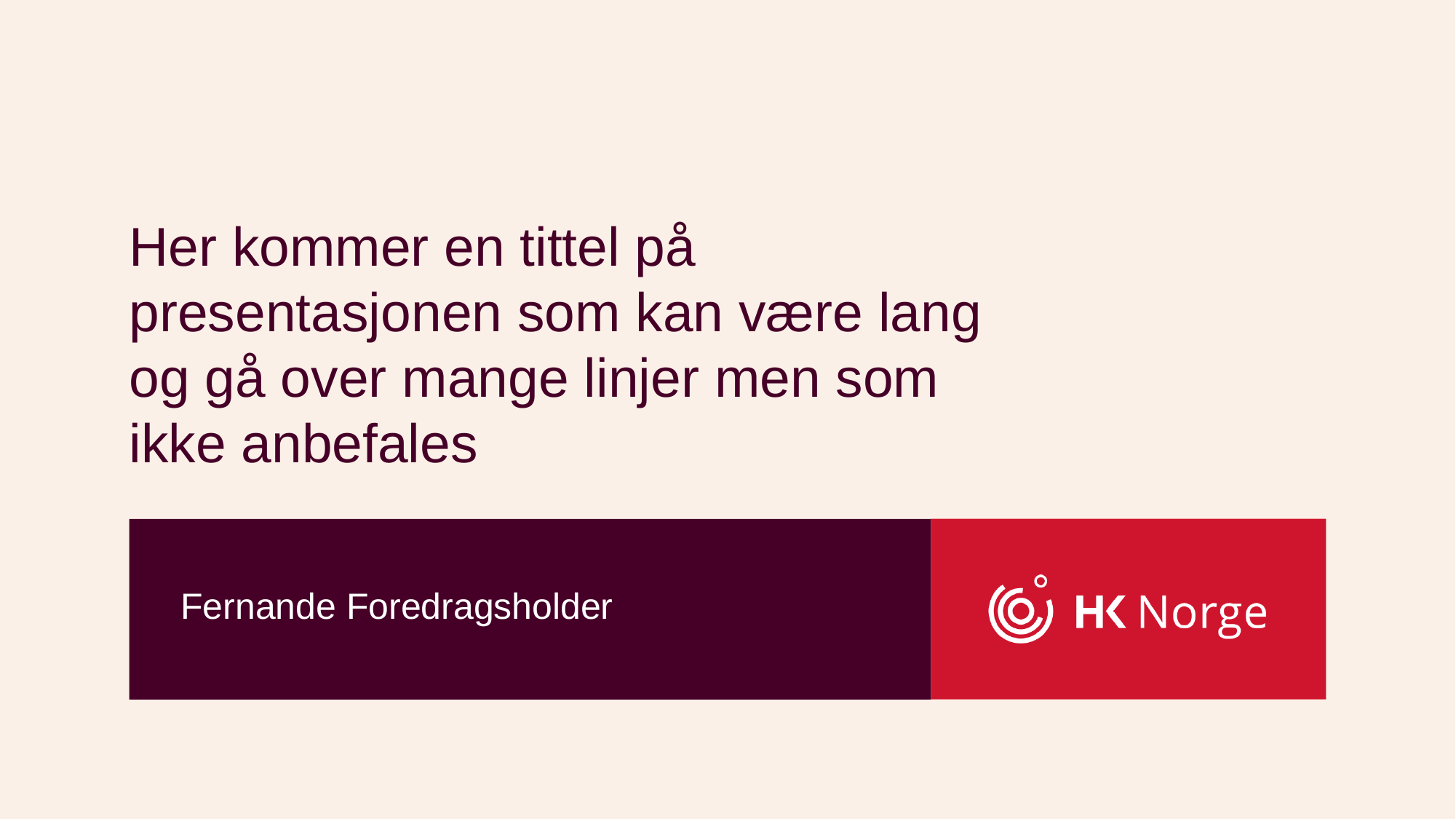

# Her kommer en tittel på presentasjonen som kan være lang og gå over mange linjer men som ikke anbefales
Fernande Foredragsholder
2